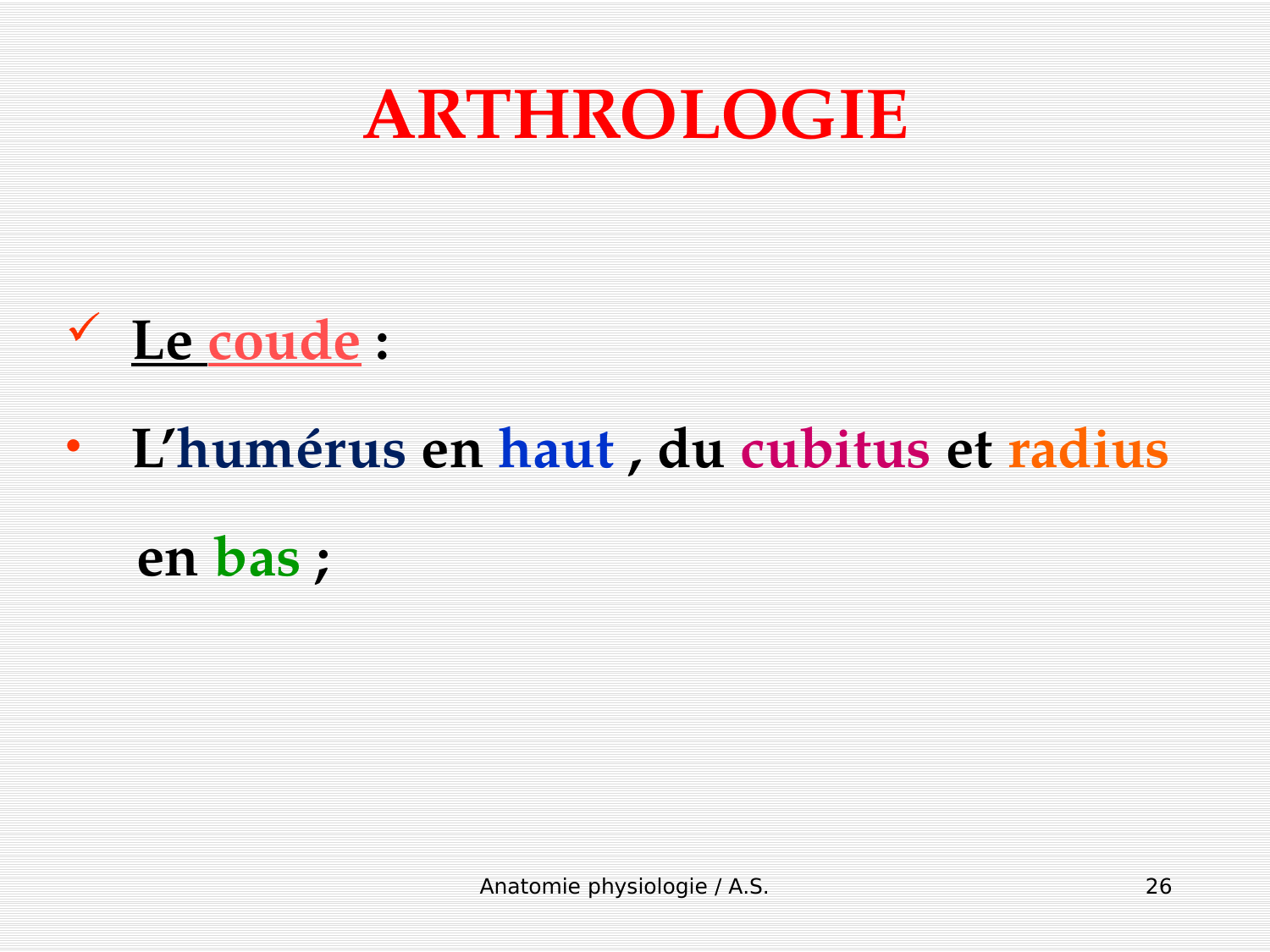

# ARTHROLOGIE
Le coude :

L’humérus en haut , du cubitus et radius

     en bas ;

Anatomie physiologie / A.S.
26